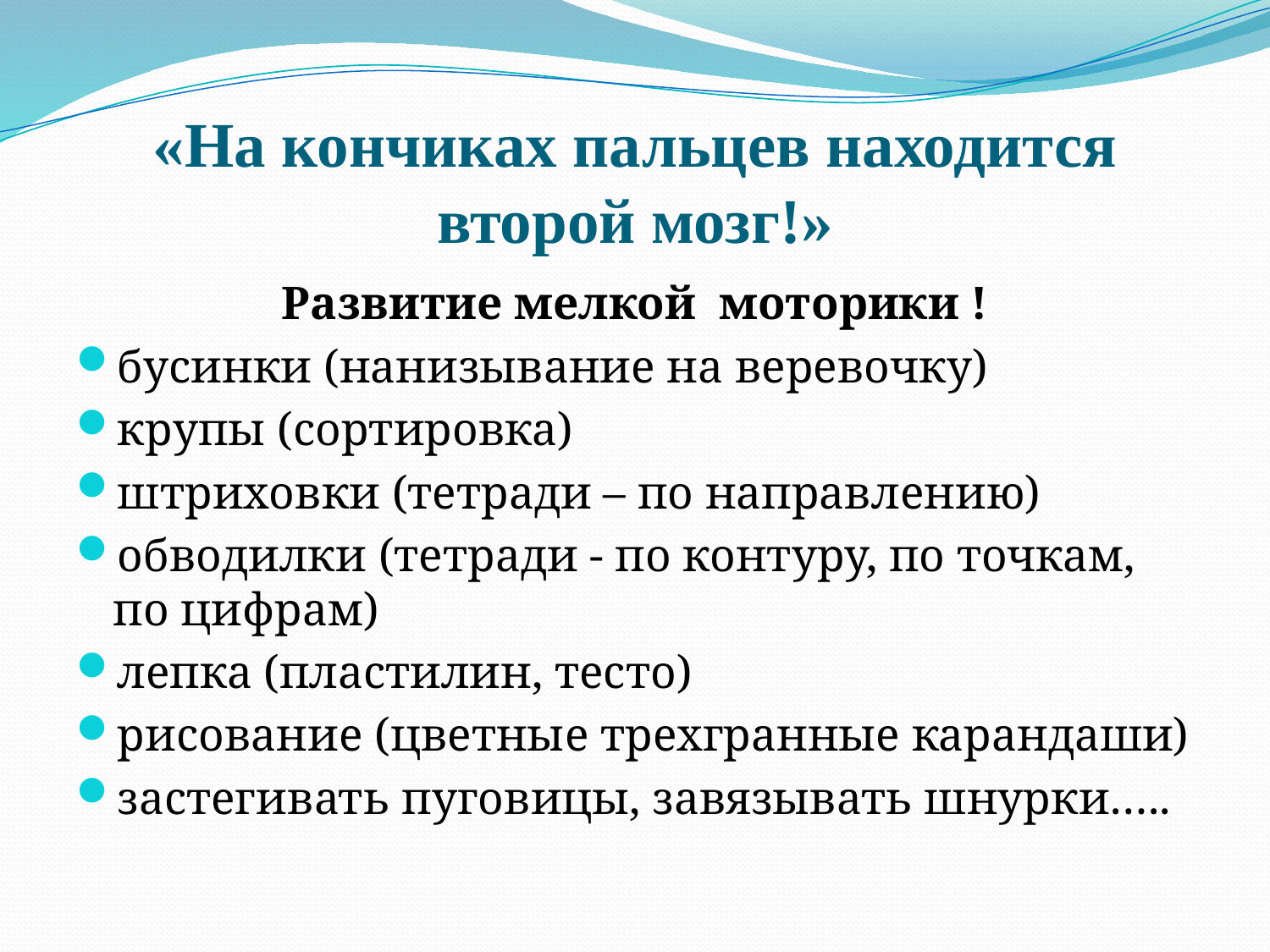

# «На кончиках пальцев находится второй мозг!»
Развитие мелкой  моторики !
бусинки (нанизывание на веревочку)
крупы (сортировка)
штриховки (тетради – по направлению)
обводилки (тетради - по контуру, по точкам, по цифрам)
лепка (пластилин, тесто)
рисование (цветные трехгранные карандаши)
застегивать пуговицы, завязывать шнурки…..